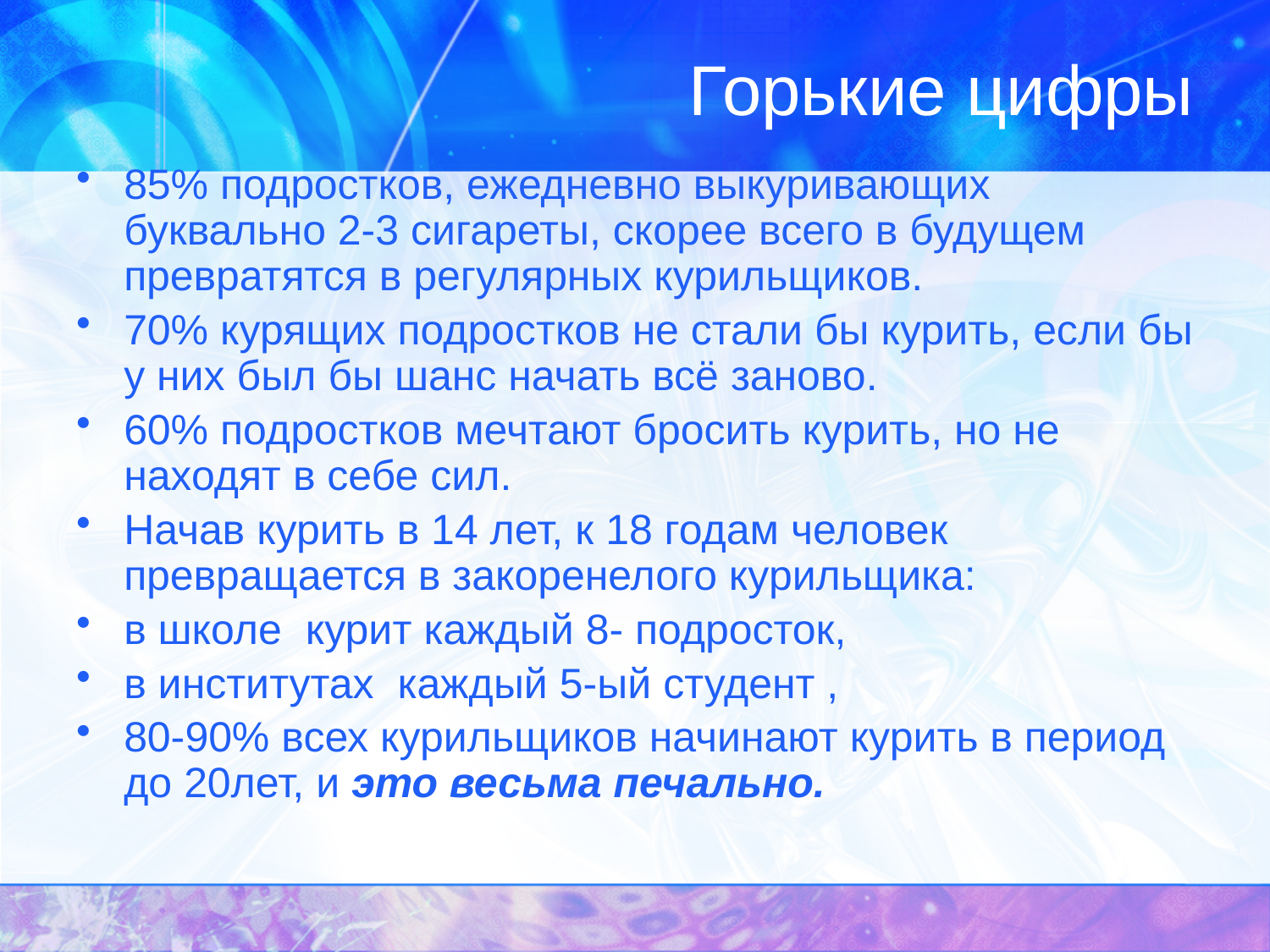

# Горькие цифры
85% подростков, ежедневно выкуривающих буквально 2-3 сигареты, скорее всего в будущем превратятся в регулярных курильщиков.
70% курящих подростков не стали бы курить, если бы у них был бы шанс начать всё заново.
60% подростков мечтают бросить курить, но не находят в себе сил.
Начав курить в 14 лет, к 18 годам человек превращается в закоренелого курильщика:
в школе  курит каждый 8- подросток,
в институтах  каждый 5-ый студент ,
80-90% всех курильщиков начинают курить в период до 20лет, и это весьма печально.